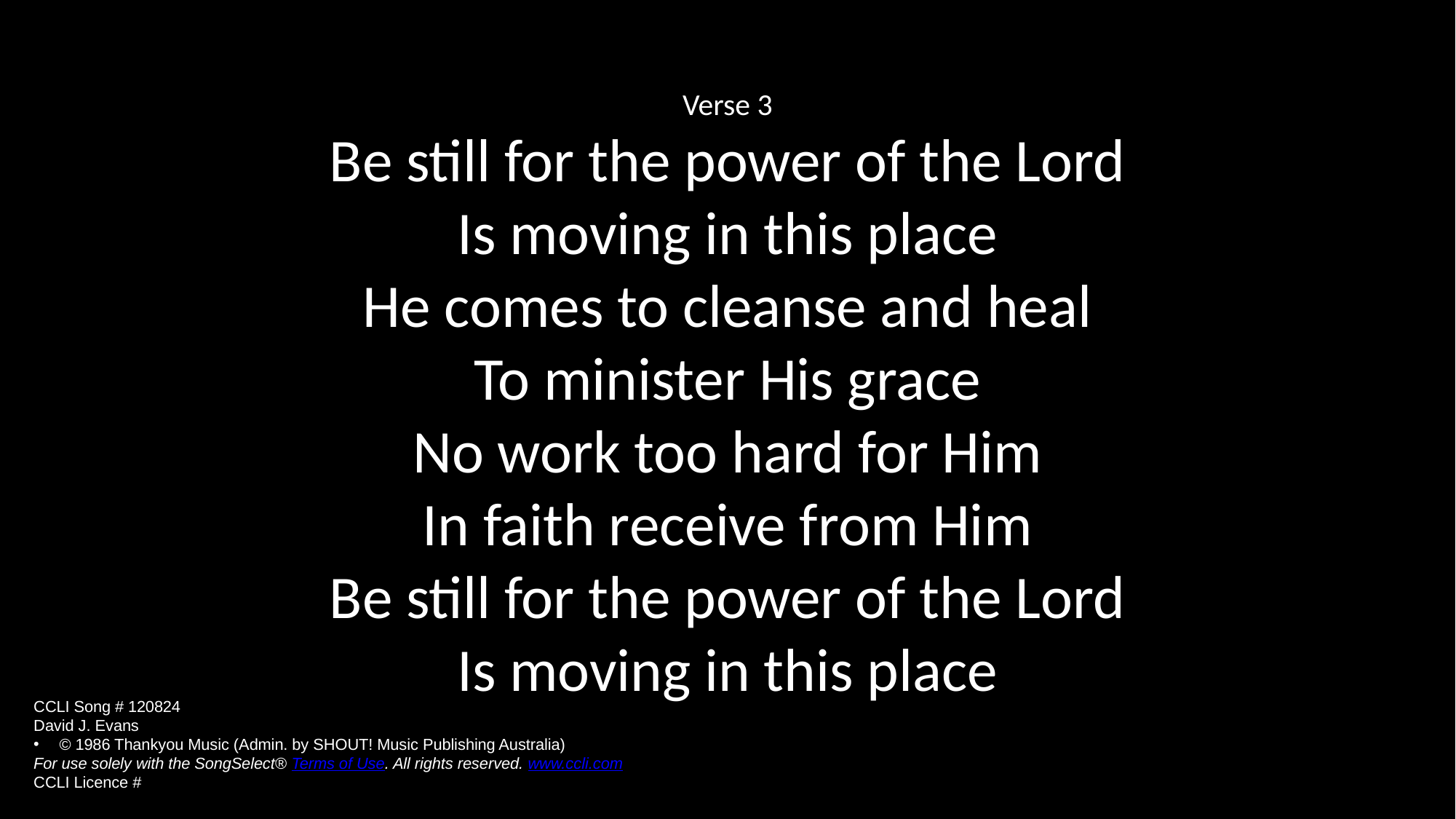

Verse 3
Be still for the power of the Lord
Is moving in this place
He comes to cleanse and heal
To minister His grace
No work too hard for Him
In faith receive from Him
Be still for the power of the Lord
Is moving in this place
CCLI Song # 120824
David J. Evans
© 1986 Thankyou Music (Admin. by SHOUT! Music Publishing Australia)
For use solely with the SongSelect® Terms of Use. All rights reserved. www.ccli.com
CCLI Licence #
CCLI Song # 120824
David J. Evans
© 1986 Thankyou Music (Admin. by Crossroad Distributors Pty. Ltd.)
For use solely with the SongSelect Terms of Use.  All rights reserved. www.ccli.com
CCLI Licence # 49754